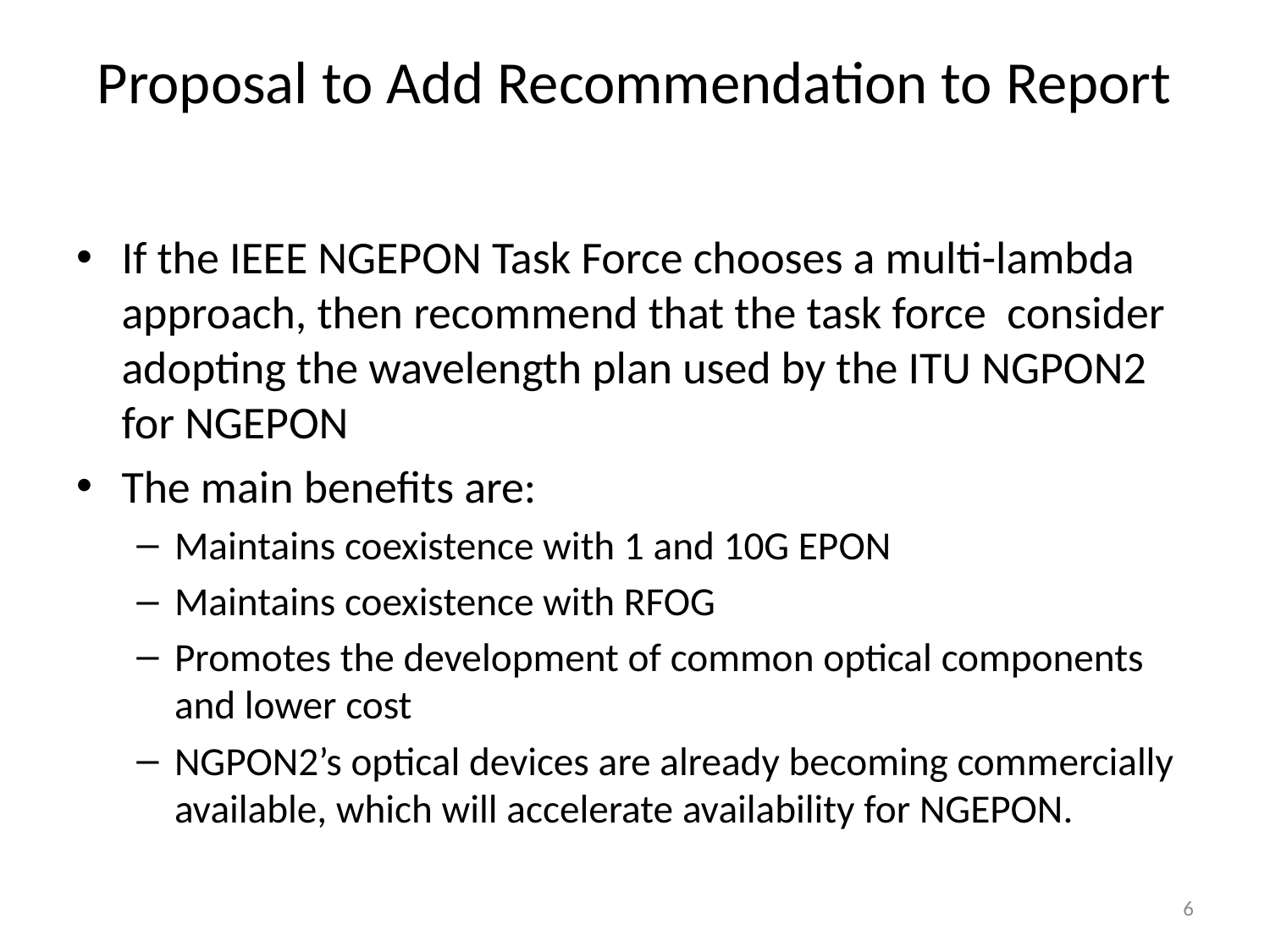

# Proposal to Add Recommendation to Report
If the IEEE NGEPON Task Force chooses a multi-lambda approach, then recommend that the task force  consider adopting the wavelength plan used by the ITU NGPON2 for NGEPON
The main benefits are:
Maintains coexistence with 1 and 10G EPON
Maintains coexistence with RFOG
Promotes the development of common optical components and lower cost
NGPON2’s optical devices are already becoming commercially available, which will accelerate availability for NGEPON.
6